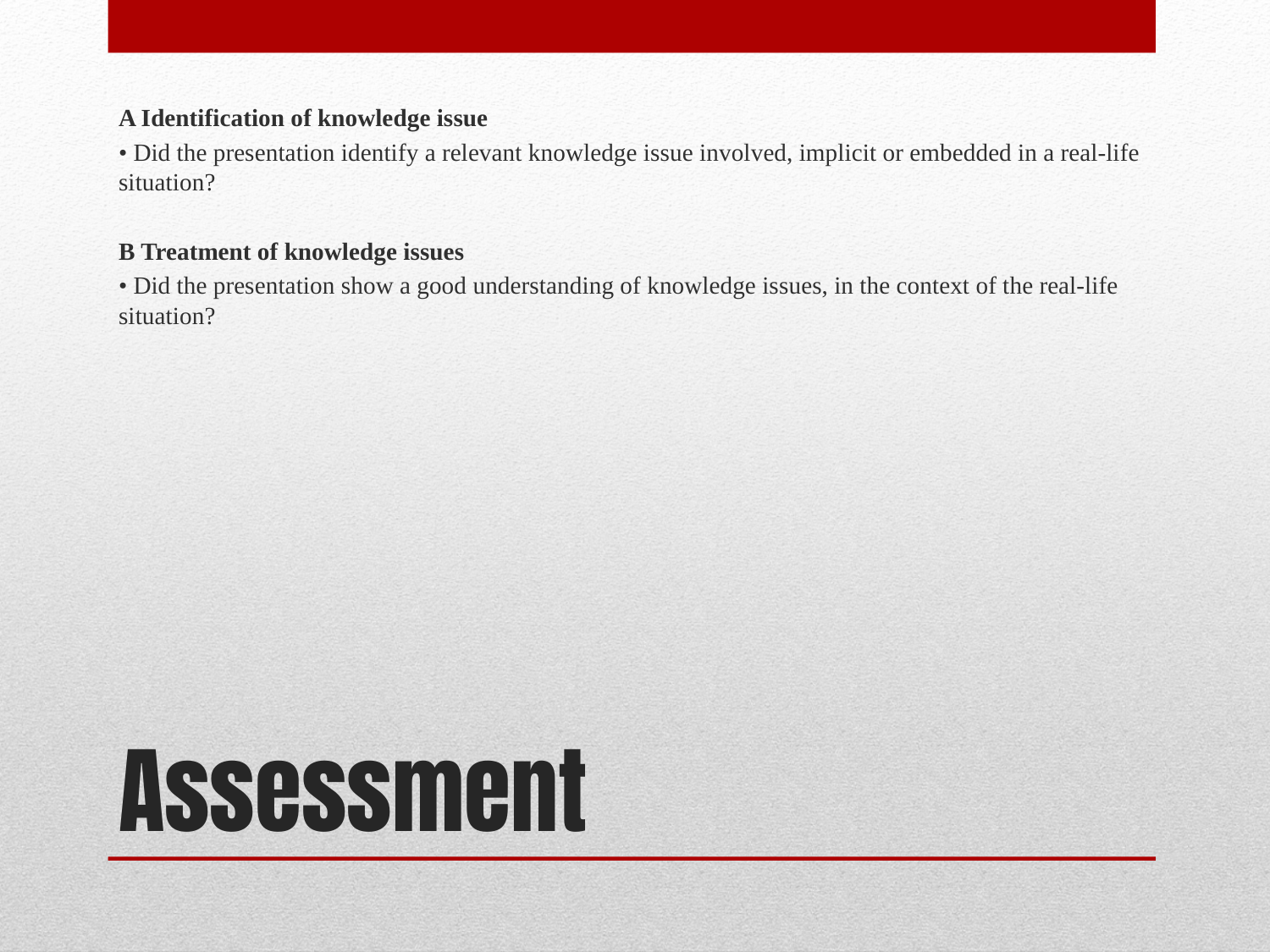

A Identification of knowledge issue
• Did the presentation identify a relevant knowledge issue involved, implicit or embedded in a real-life situation?

B Treatment of knowledge issues
• Did the presentation show a good understanding of knowledge issues, in the context of the real-life situation?

# Assessment